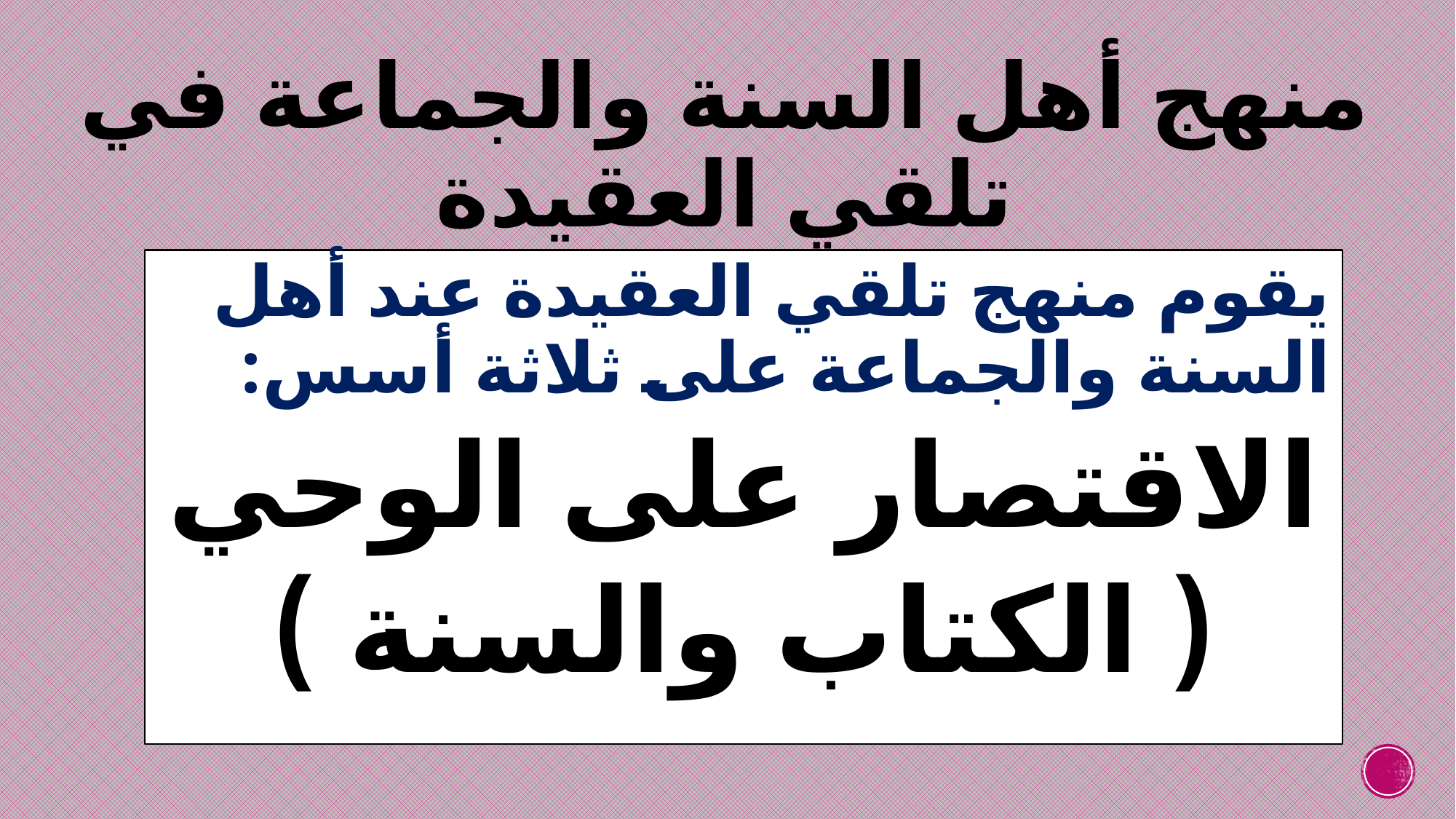

# منهج أهل السنة والجماعة في تلقي العقيدة
يقوم منهج تلقي العقيدة عند أهل السنة والجماعة على ثلاثة أسس:
الاقتصار على الوحي
( الكتاب والسنة )